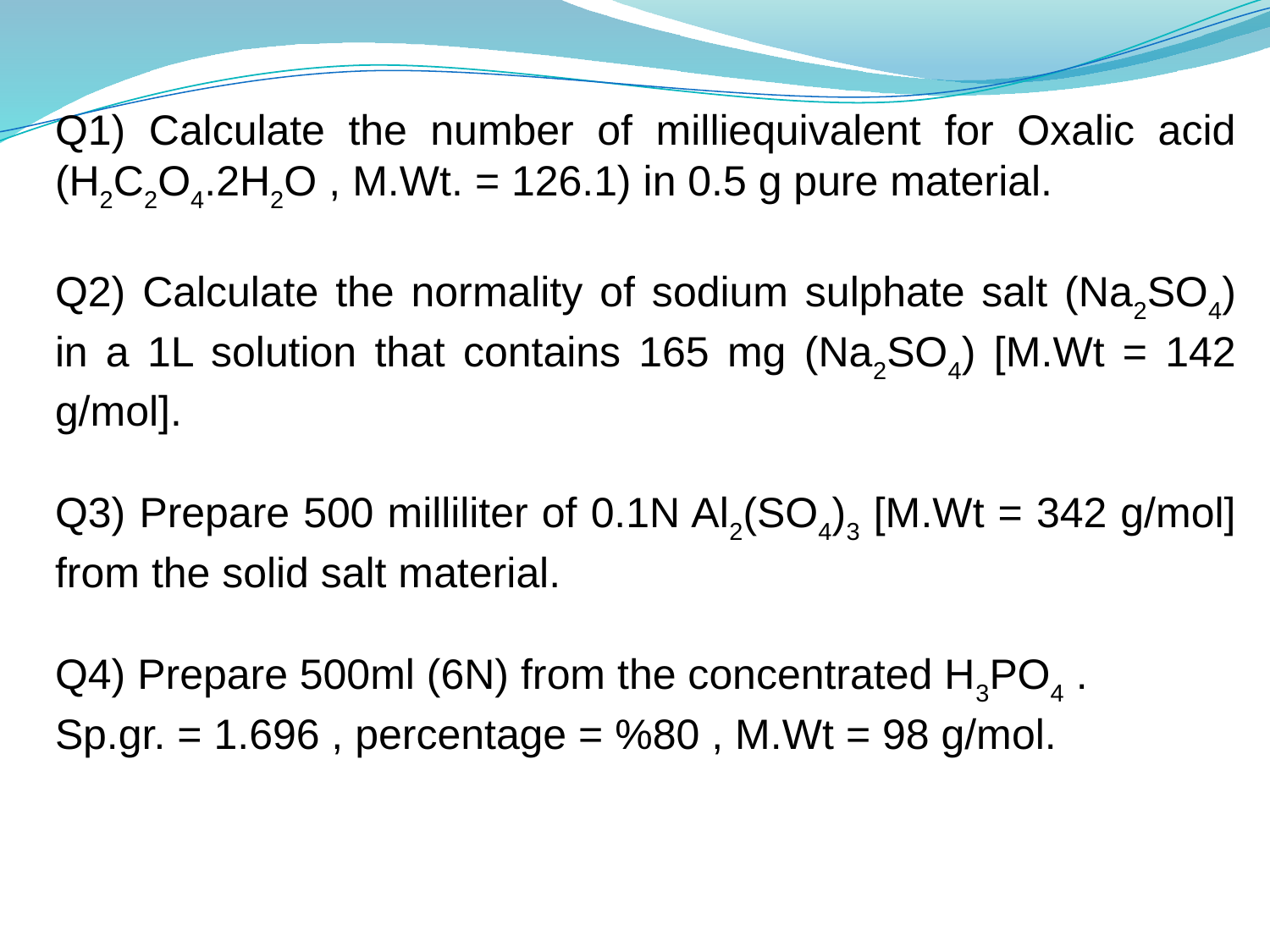

Q1) Calculate the number of milliequivalent for Oxalic acid (H2C2O4.2H2O , M.Wt. = 126.1) in 0.5 g pure material.

Q2) Calculate the normality of sodium sulphate salt (Na2SO4) in a 1L solution that contains 165 mg (Na2SO4) [M.Wt = 142 g/mol].

Q3) Prepare 500 milliliter of 0.1N Al2(SO4)3 [M.Wt = 342 g/mol] from the solid salt material.

Q4) Prepare 500ml (6N) from the concentrated H3PO4 .
Sp.gr. = 1.696 , percentage = %80 , M.Wt = 98 g/mol.